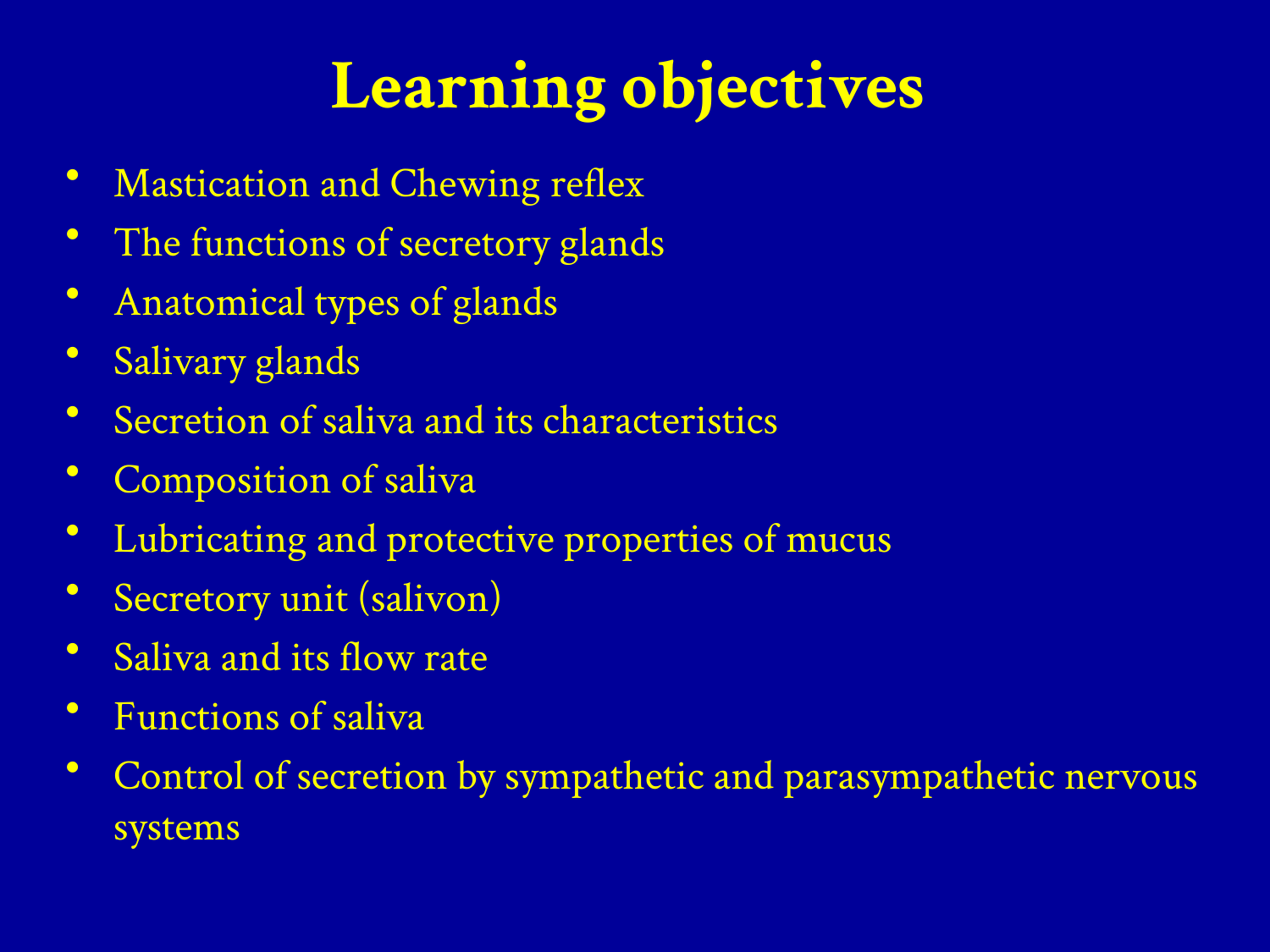

# Learning objectives
Mastication and Chewing reflex
The functions of secretory glands
Anatomical types of glands
Salivary glands
Secretion of saliva and its characteristics
Composition of saliva
Lubricating and protective properties of mucus
Secretory unit (salivon)
Saliva and its flow rate
Functions of saliva
Control of secretion by sympathetic and parasympathetic nervous systems